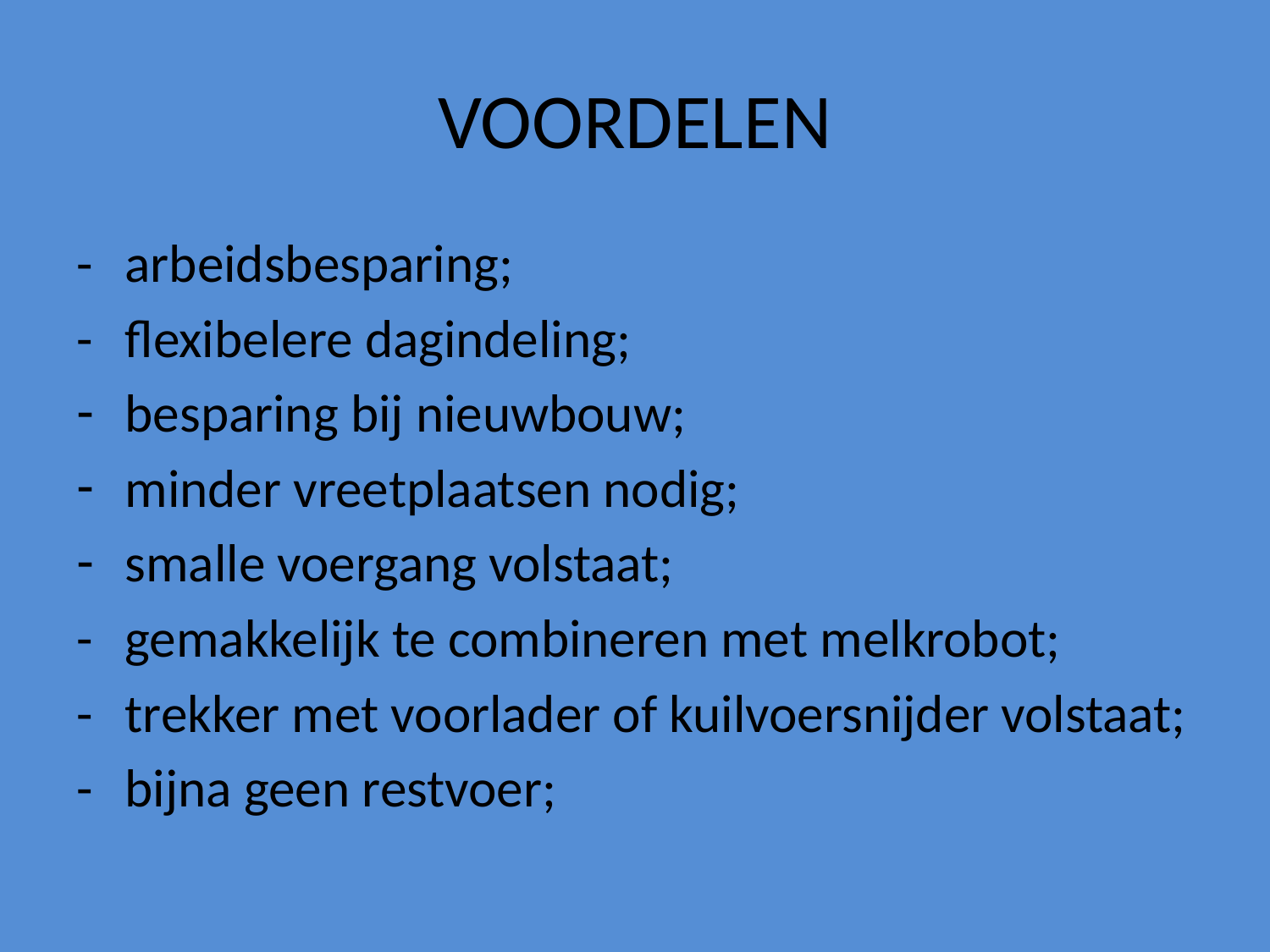

# VOORDELEN
- 	arbeidsbesparing;
- 	flexibelere dagindeling;
besparing bij nieuwbouw;
minder vreetplaatsen nodig;
smalle voergang volstaat;
- 	gemakkelijk te combineren met melkrobot;
- 	trekker met voorlader of kuilvoersnijder volstaat;
-	bijna geen restvoer;